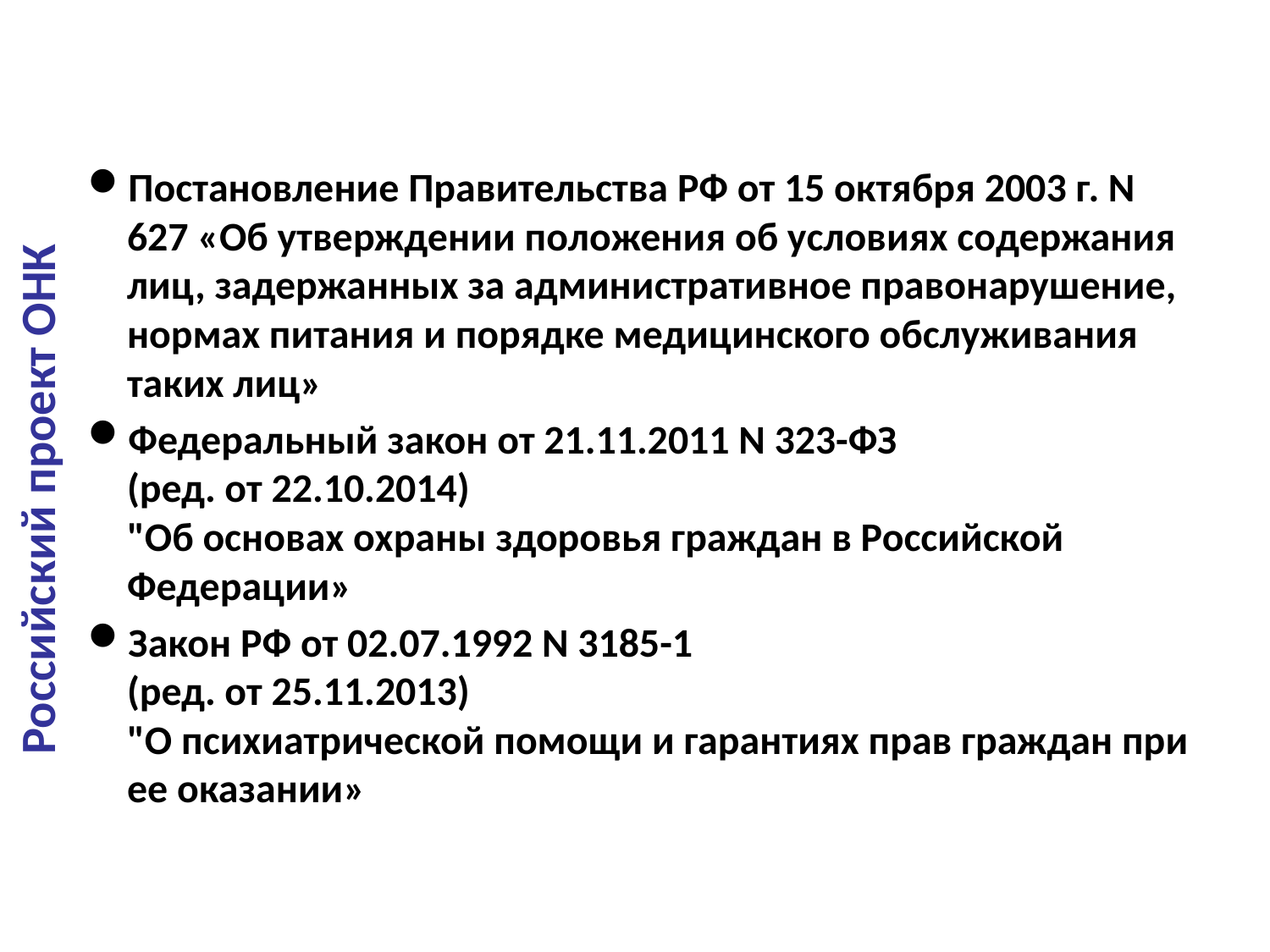

Постановление Правительства РФ от 15 октября 2003 г. N 627 «Об утверждении положения об условиях содержания лиц, задержанных за административное правонарушение, нормах питания и порядке медицинского обслуживания таких лиц»
Федеральный закон от 21.11.2011 N 323-ФЗ
(ред. от 22.10.2014)
"Об основах охраны здоровья граждан в Российской Федерации»
Закон РФ от 02.07.1992 N 3185-1
(ред. от 25.11.2013)
"О психиатрической помощи и гарантиях прав граждан при ее оказании»
Российский проект ОНК